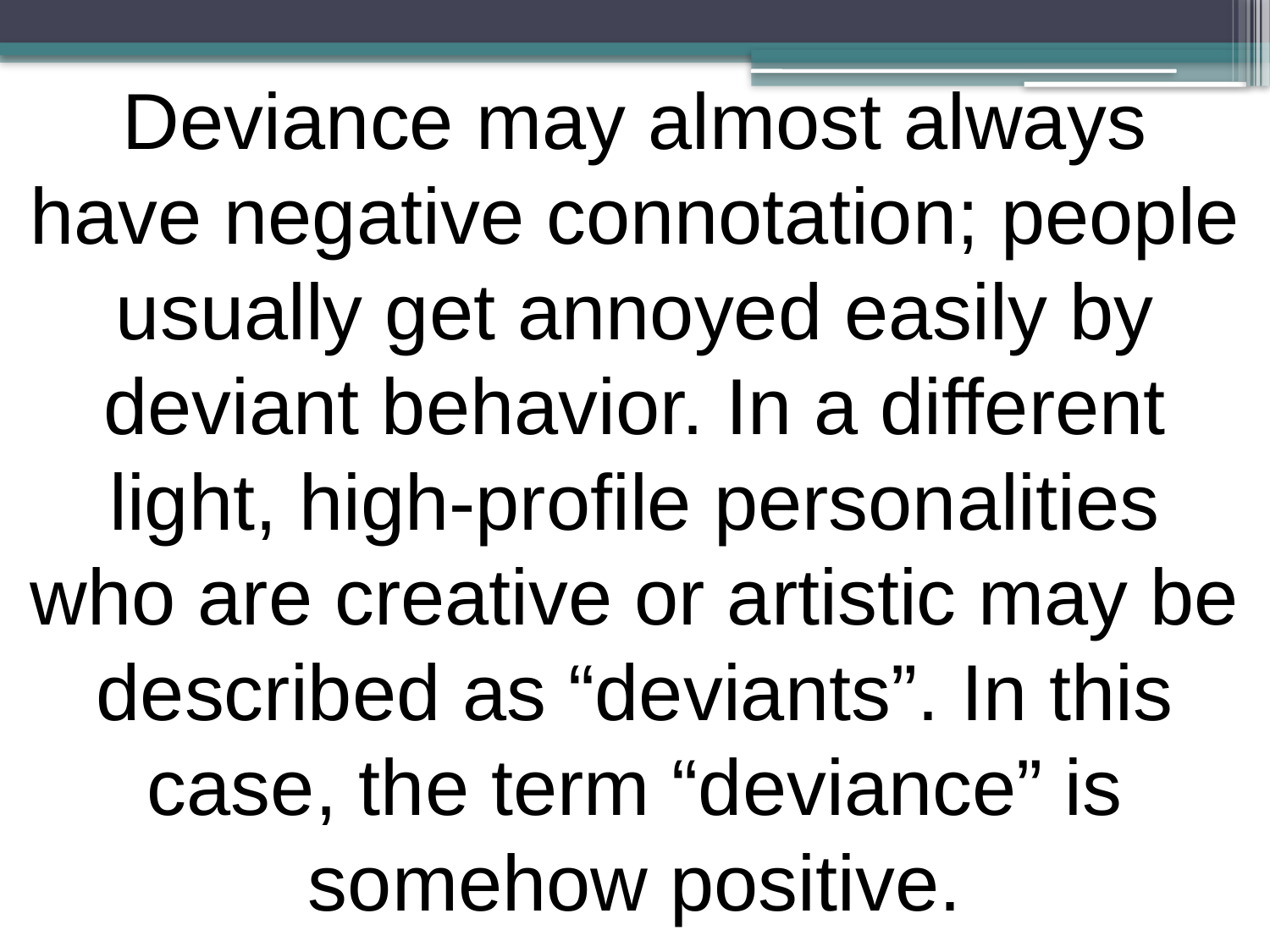

Deviance may almost always have negative connotation; people usually get annoyed easily by deviant behavior. In a different light, high-profile personalities who are creative or artistic may be described as “deviants”. In this case, the term “deviance” is somehow positive.